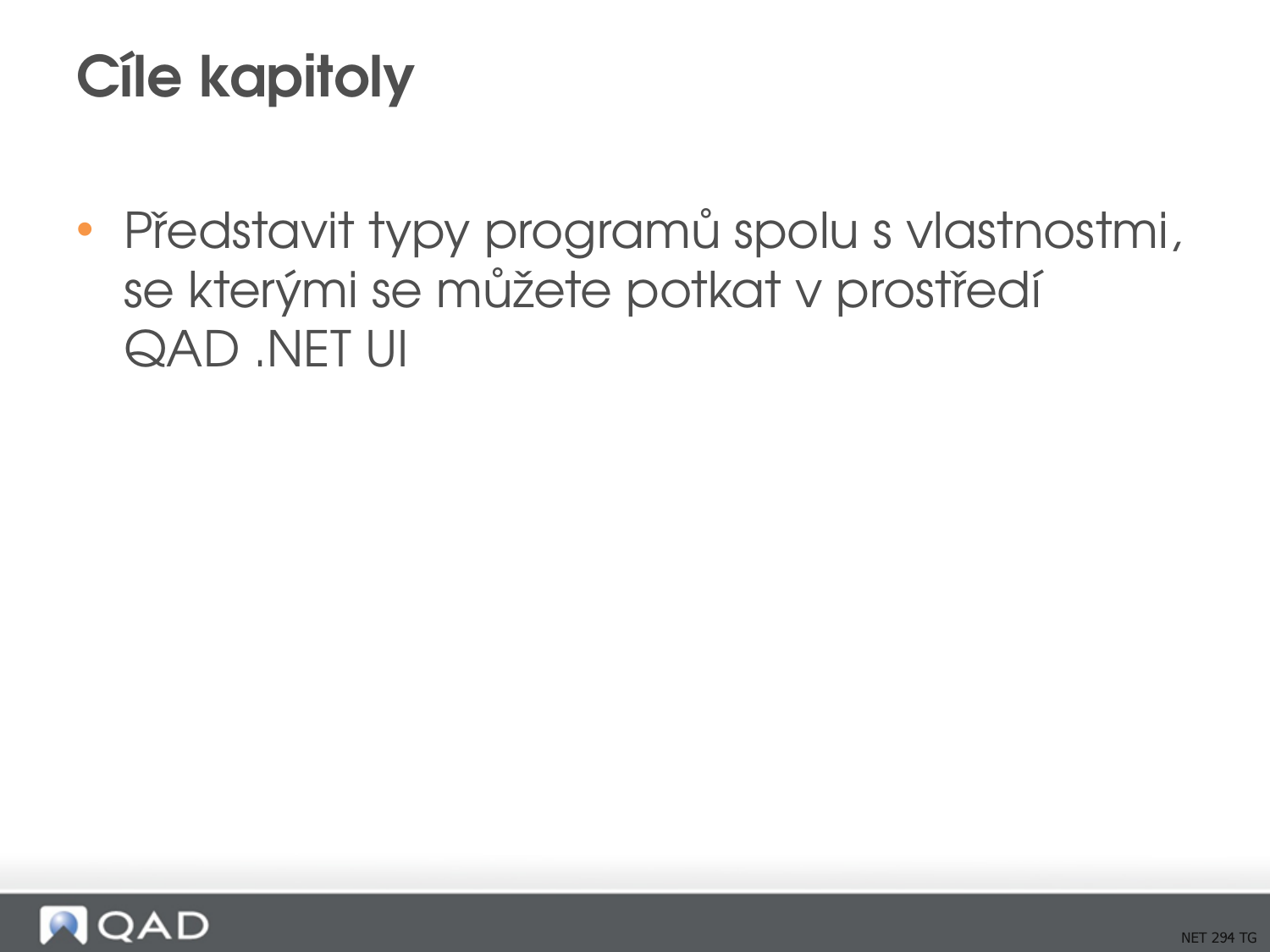

# Cíle kapitoly

Představit typy programů spolu s vlastnostmi, se kterými se můžete potkat v prostředí QAD .NET UI
NET 294 TG